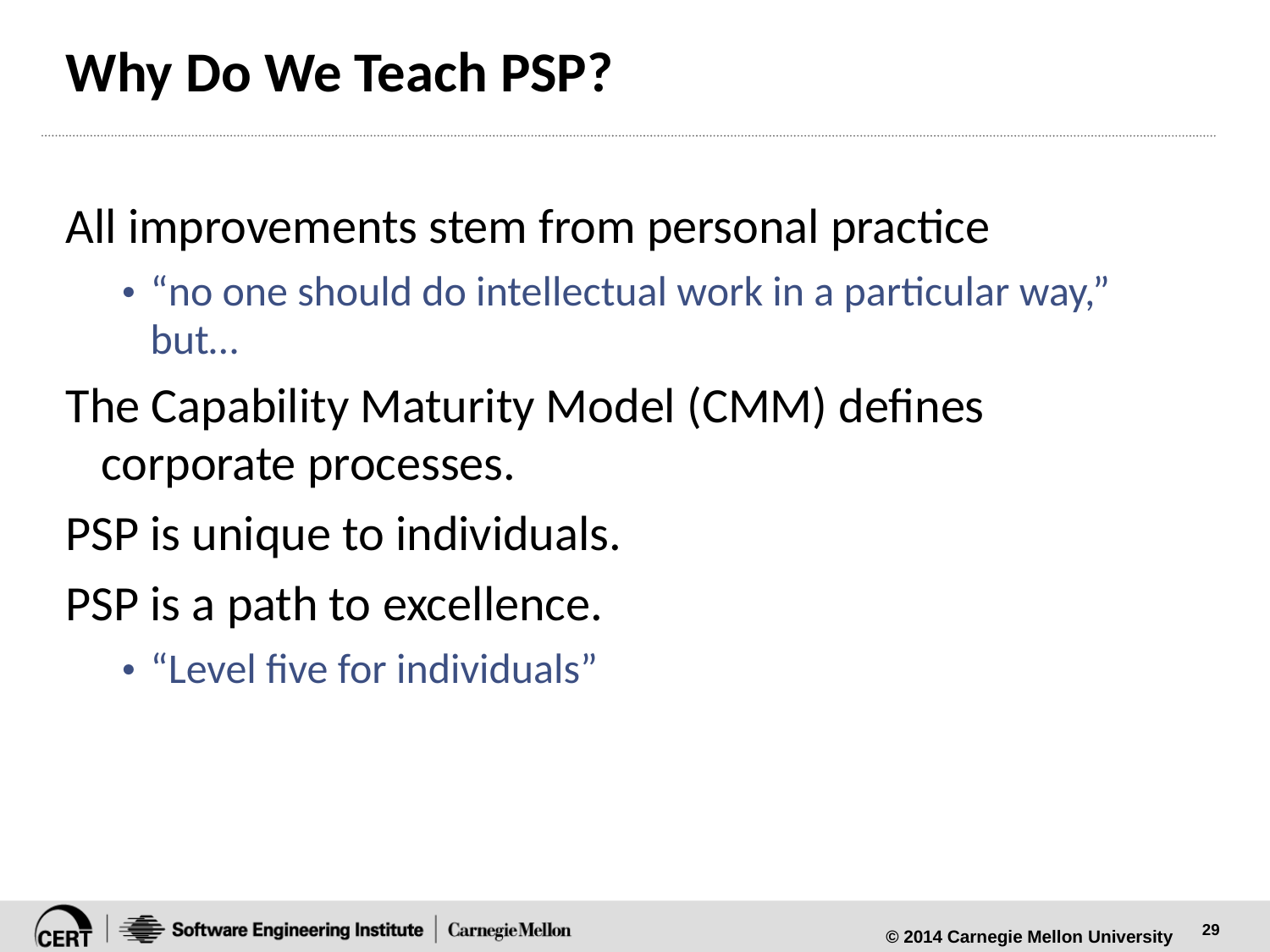

# Why Do We Teach PSP?
All improvements stem from personal practice
“no one should do intellectual work in a particular way,” but…
The Capability Maturity Model (CMM) defines corporate processes.
PSP is unique to individuals.
PSP is a path to excellence.
“Level five for individuals”